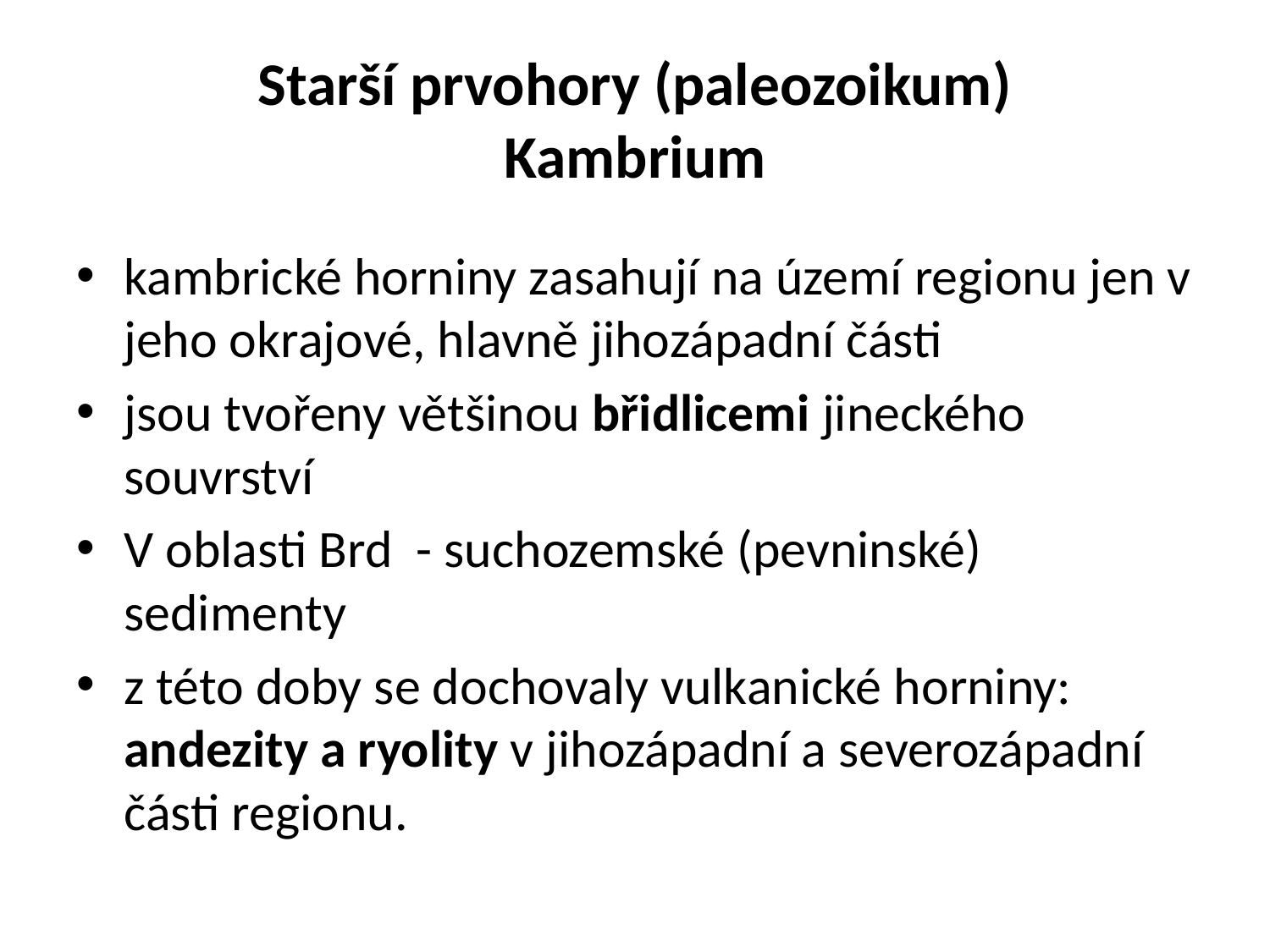

# Starší prvohory (paleozoikum) Kambrium
kambrické horniny zasahují na území regionu jen v jeho okrajové, hlavně jihozápadní části
jsou tvořeny většinou břidlicemi jineckého souvrství
V oblasti Brd  - suchozemské (pevninské) sedimenty
z této doby se dochovaly vulkanické horniny: andezity a ryolity v jihozápadní a severozápadní části regionu.